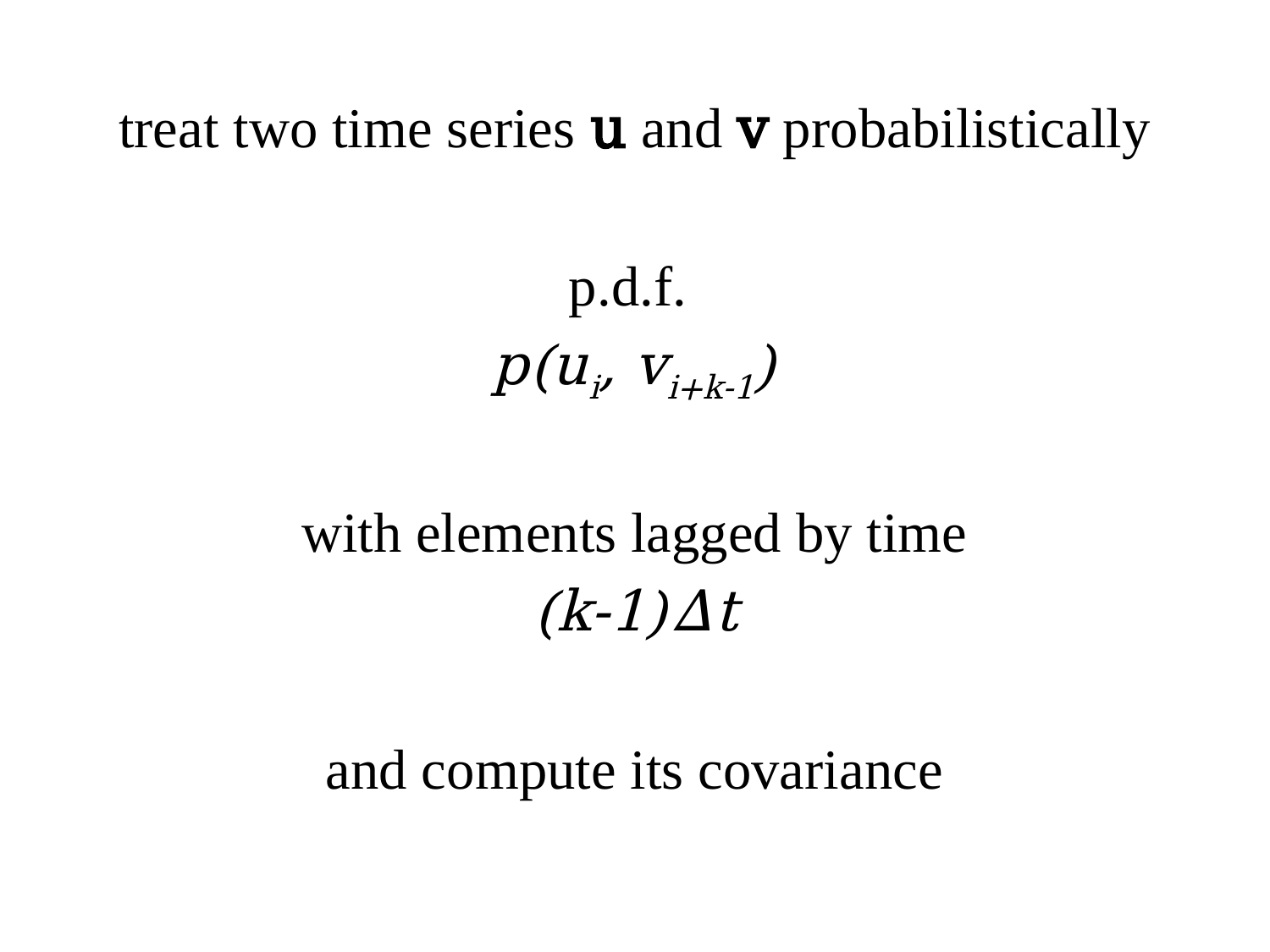

treat two time series u and v probabilistically

p.d.f.
p(ui, vi+k-1)

with elements lagged by time
(k-1)Δt

and compute its covariance